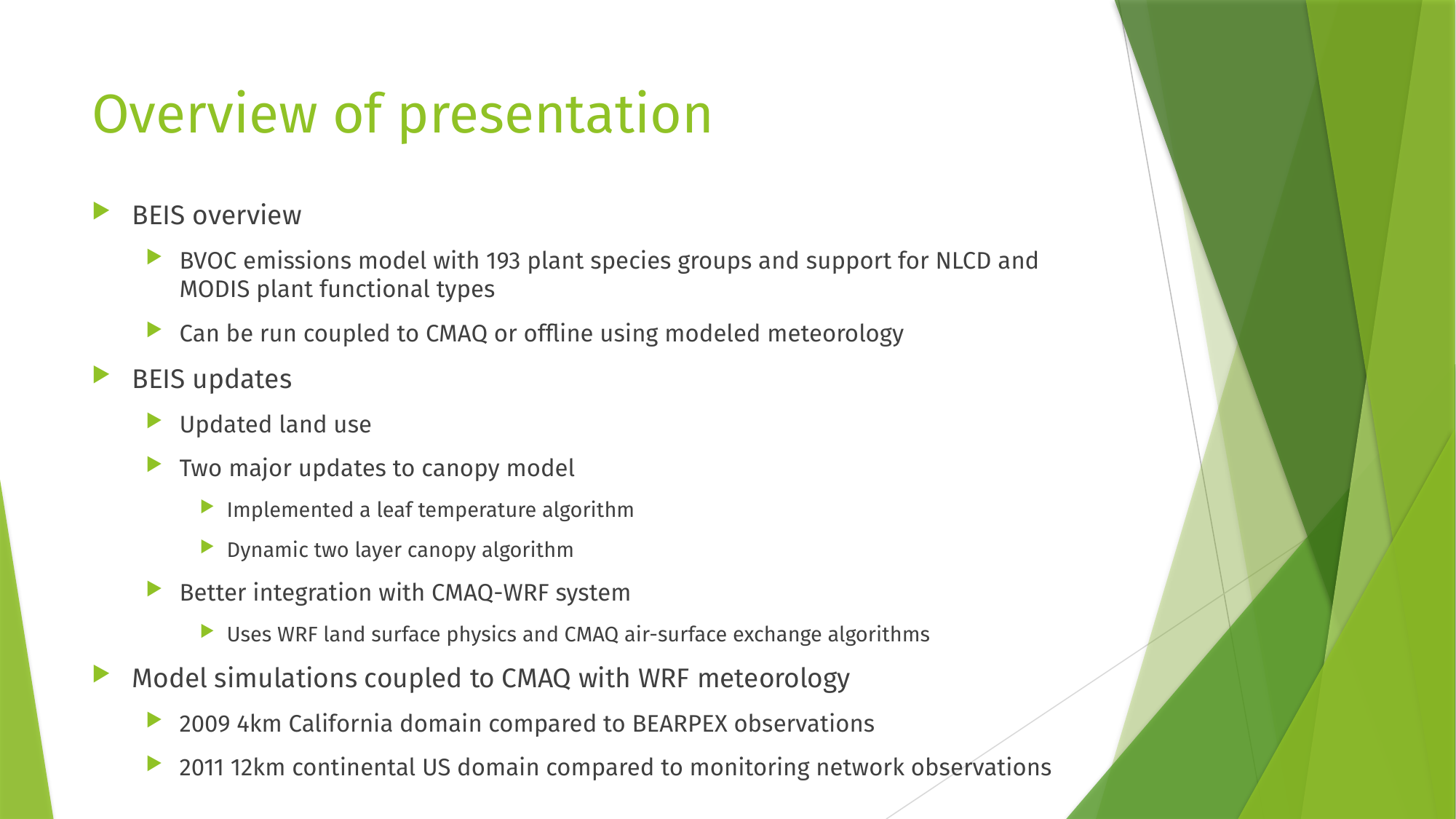

# Overview of presentation
BEIS overview
BVOC emissions model with 193 plant species groups and support for NLCD and MODIS plant functional types
Can be run coupled to CMAQ or offline using modeled meteorology
BEIS updates
Updated land use
Two major updates to canopy model
Implemented a leaf temperature algorithm
Dynamic two layer canopy algorithm
Better integration with CMAQ-WRF system
Uses WRF land surface physics and CMAQ air-surface exchange algorithms
Model simulations coupled to CMAQ with WRF meteorology
2009 4km California domain compared to BEARPEX observations
2011 12km continental US domain compared to monitoring network observations